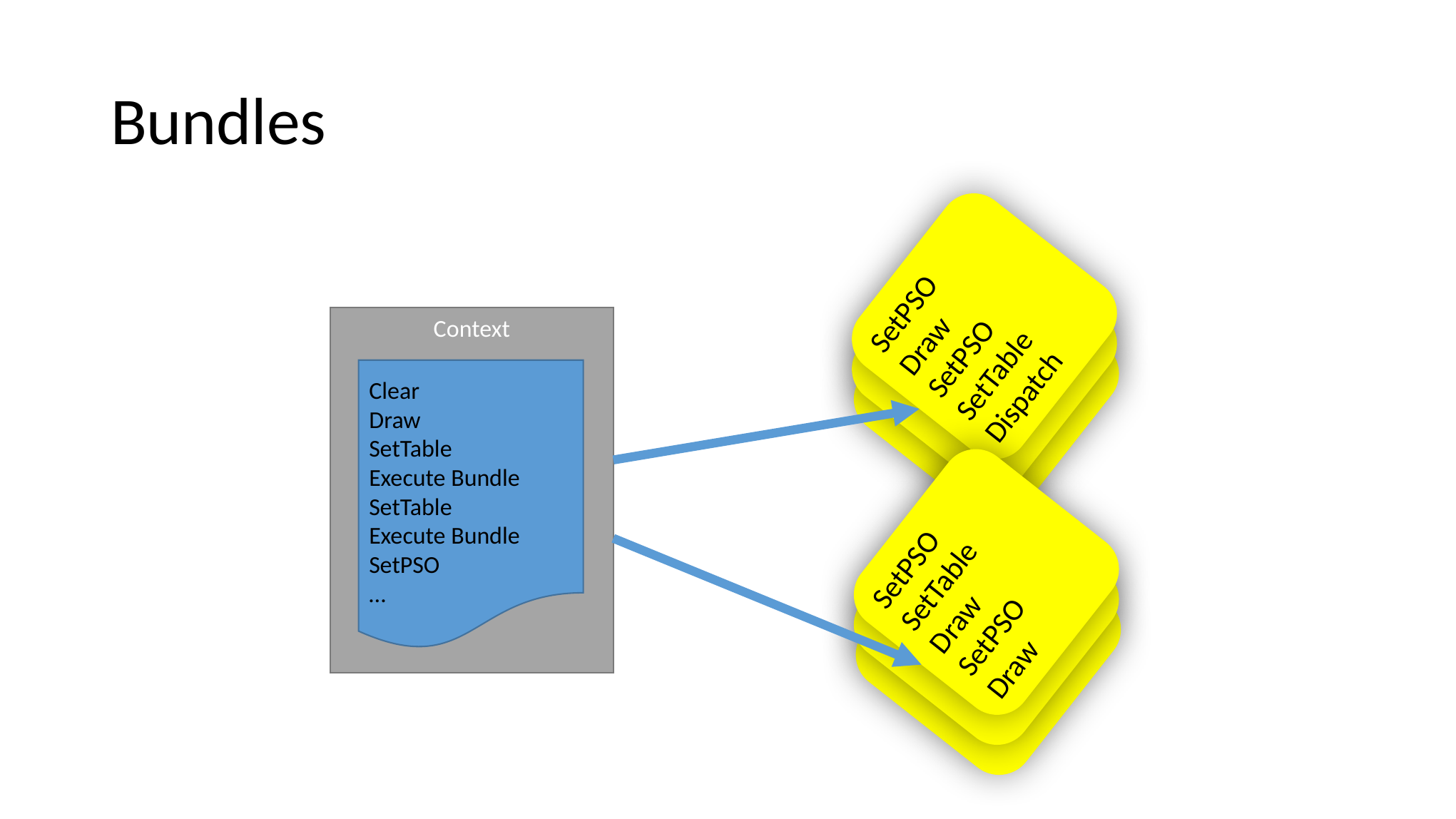

# Bundles
SetPSO
Draw
SetPSO
SetTable
Dispatch

Context

Clear
Draw
SetTable
Execute Bundle
SetTable
Execute Bundle
SetPSO
…
SetPSO
SetTable
Draw
SetPSO
Draw